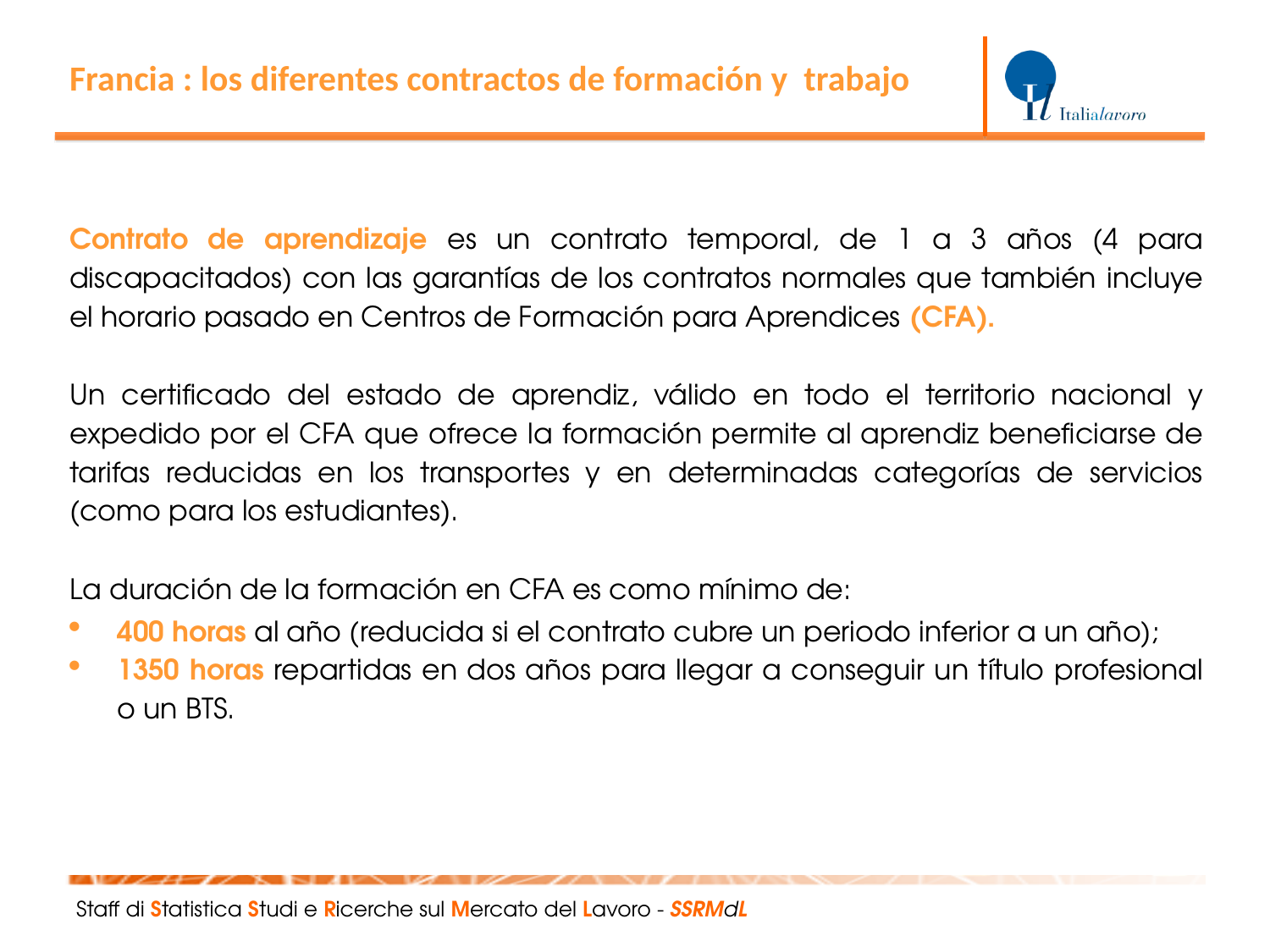

Francia : los diferentes contractos de formación y  trabajo

Contrato de aprendizaje es un contrato temporal, de 1 a 3 años (4 para discapacitados) con las garantías de los contratos normales que también incluye el horario pasado en Centros de Formación para Aprendices (CFA).

Un certificado del estado de aprendiz, válido en todo el territorio nacional y expedido por el CFA que ofrece la formación permite al aprendiz beneficiarse de tarifas reducidas en los transportes y en determinadas categorías de servicios (como para los estudiantes).

La duración de la formación en CFA es como mínimo de:
400 horas al año (reducida si el contrato cubre un periodo inferior a un año);
1350 horas repartidas en dos años para llegar a conseguir un título profesional o un BTS.
Staff di Statistica Studi e Ricerche sul Mercato del Lavoro - SSRMdL